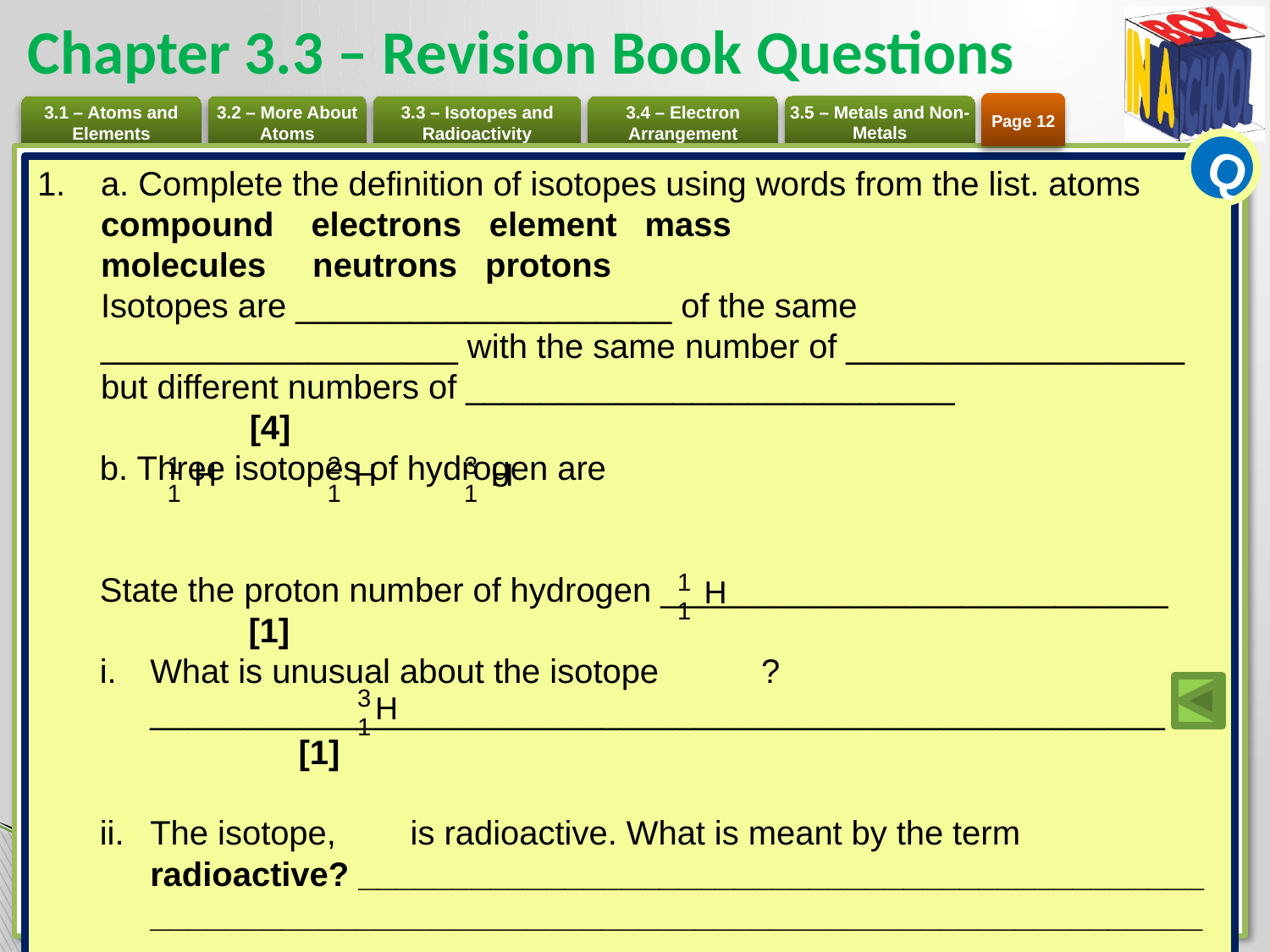

# Chapter 3.3 – Revision Book Questions
Page 12
Q
a. Complete the definition of isotopes using words from the list. atoms compound    electrons   element   mass
molecules     neutrons   protons
Isotopes are ____________________ of the same ___________________ with the same number of __________________ but different numbers of __________________________ 	[4]
b. Three isotopes of hydrogen are
State the proton number of hydrogen ___________________________ 	[1]
What is unusual about the isotope           ? ______________________________________________________ 	[1]
The isotope,        is radioactive. What is meant by the term radioactive? _____________________________________________
_______________________________________________________________________________________________________________	[3]
3
   H
1
2
   H
1
1
   H
1
1
   H
1

3
  H
1